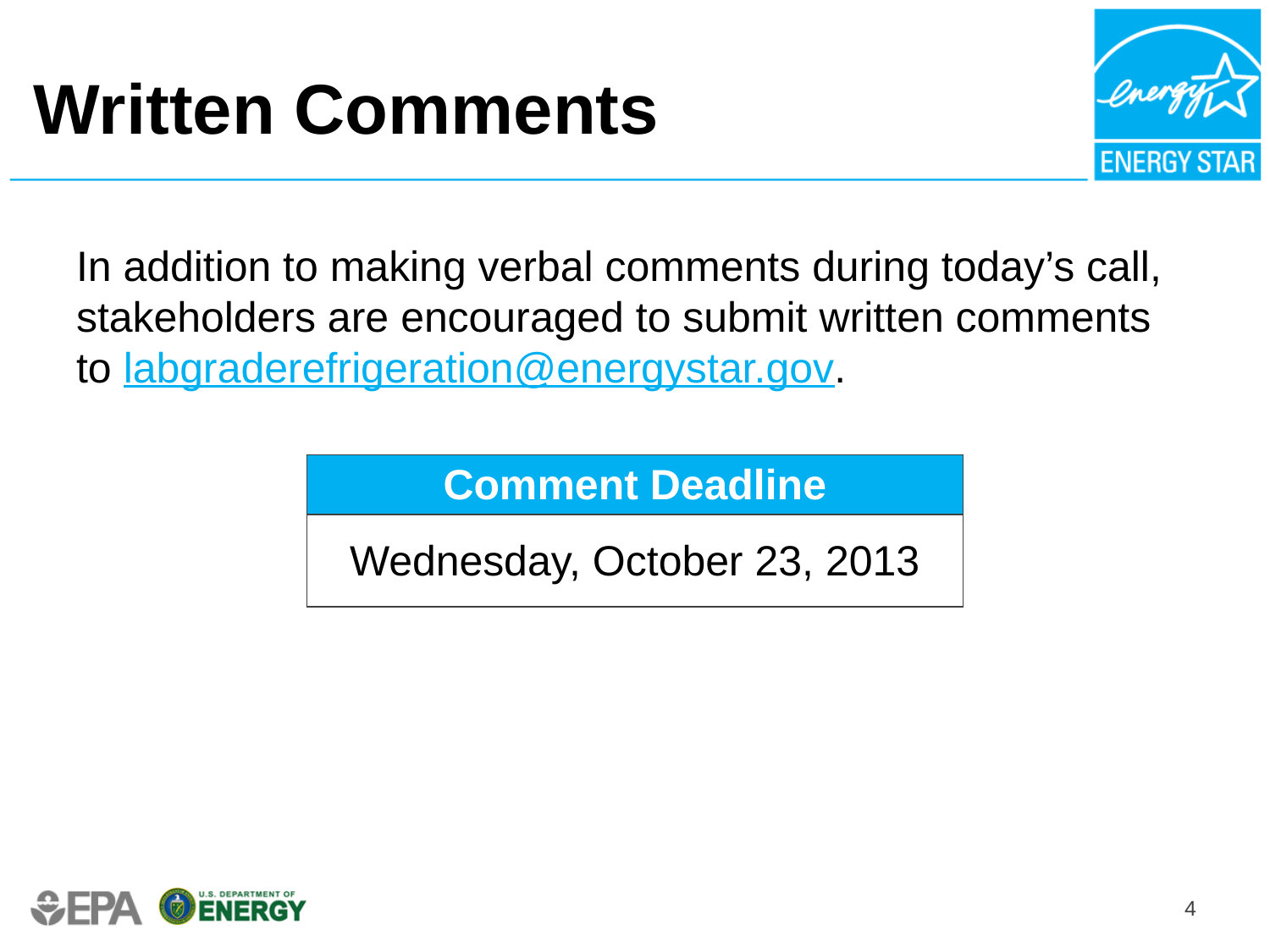

# Written Comments
In addition to making verbal comments during today’s call, stakeholders are encouraged to submit written comments to labgraderefrigeration@energystar.gov.

| Comment Deadline |
| --- |
| Wednesday, October 23, 2013 |